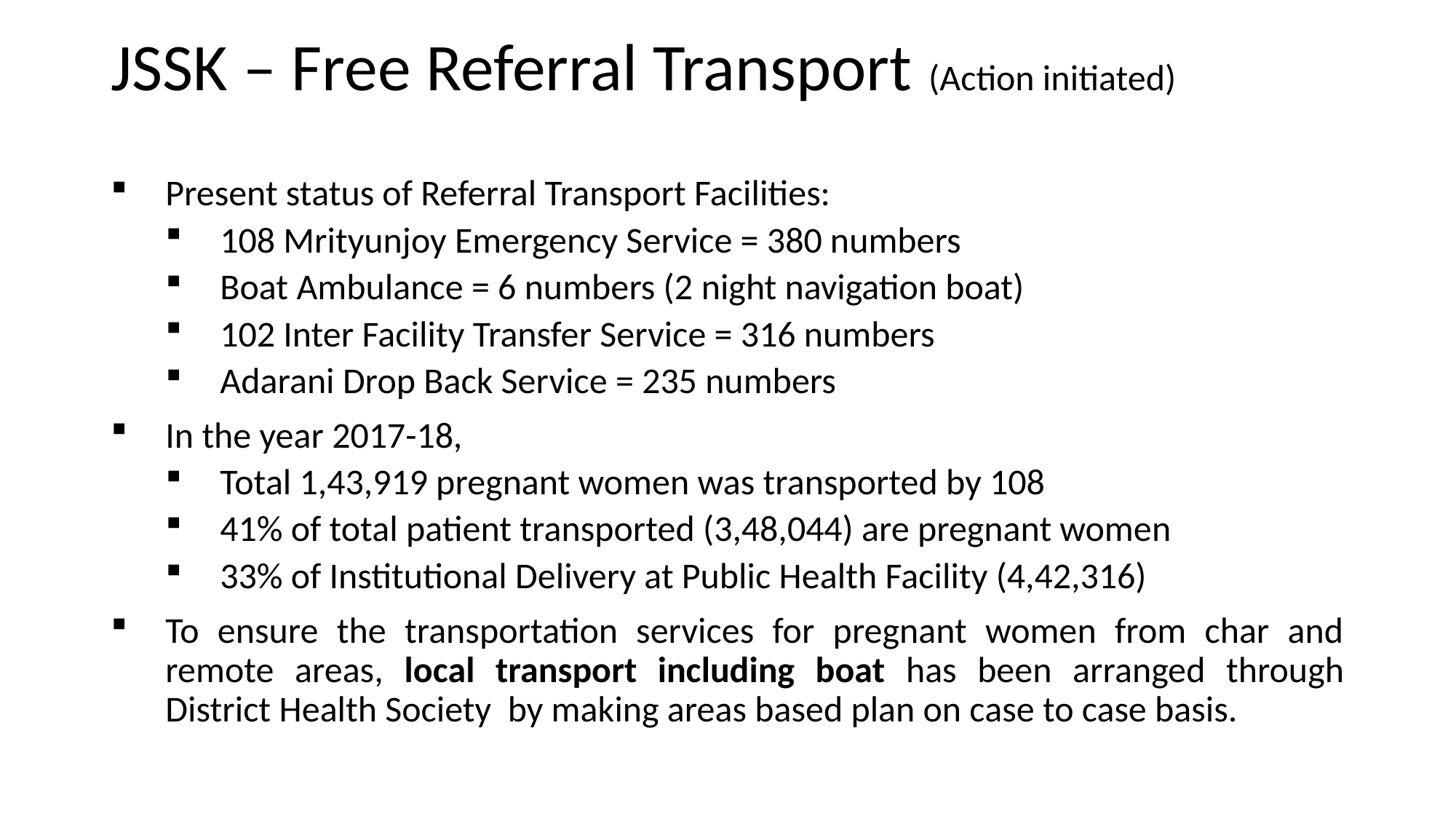

# JSSK – Free Referral Transport (Action initiated)
Present status of Referral Transport Facilities:
108 Mrityunjoy Emergency Service = 380 numbers
Boat Ambulance = 6 numbers (2 night navigation boat)
102 Inter Facility Transfer Service = 316 numbers
Adarani Drop Back Service = 235 numbers
In the year 2017-18,
Total 1,43,919 pregnant women was transported by 108
41% of total patient transported (3,48,044) are pregnant women
33% of Institutional Delivery at Public Health Facility (4,42,316)
To ensure the transportation services for pregnant women from char and remote areas, local transport including boat has been arranged through District Health Society  by making areas based plan on case to case basis.